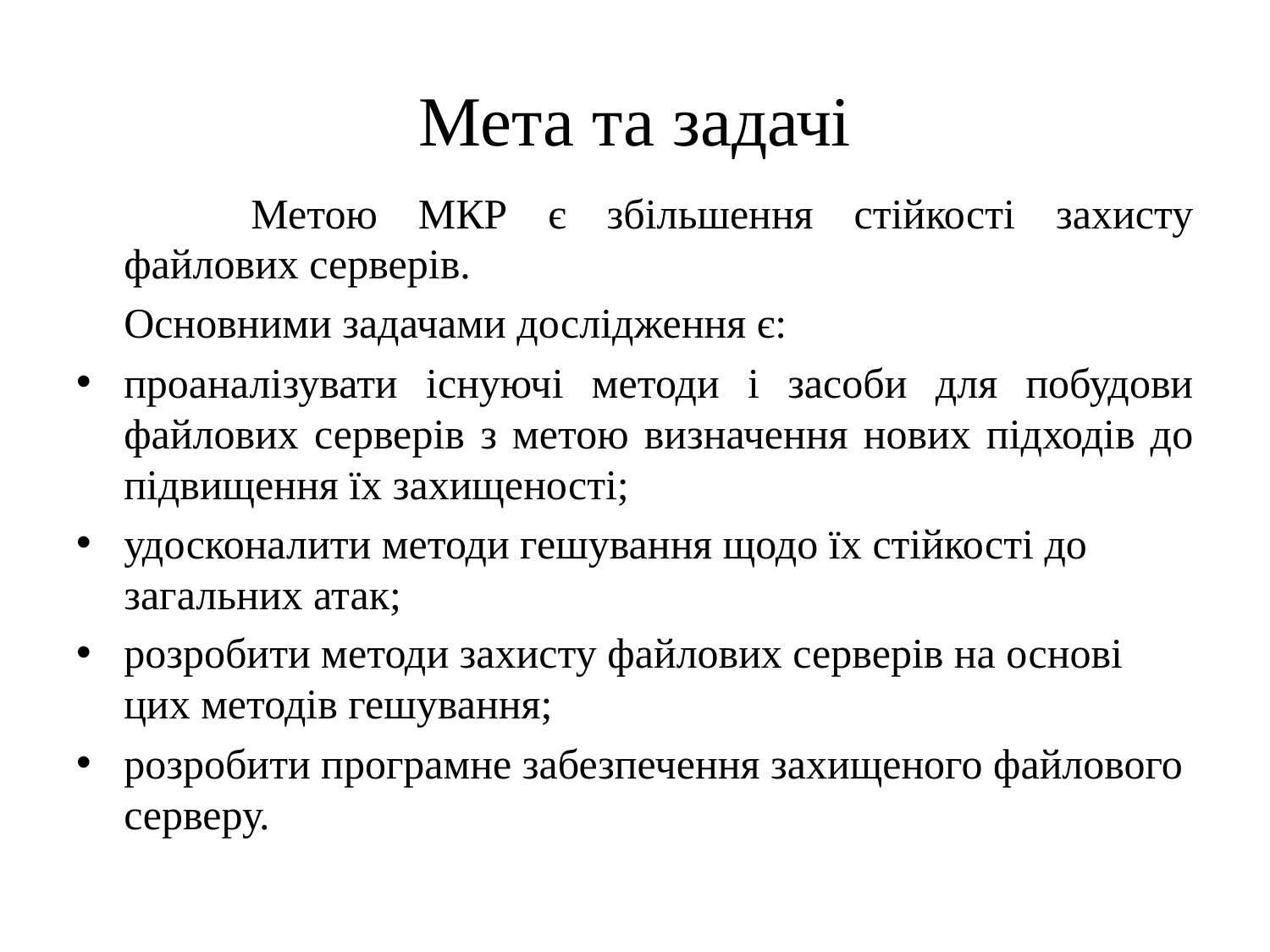

# Мета та задачі
		Метою МКР є збільшення стійкості захисту файлових серверів.
	Основними задачами дослідження є:
проаналізувати існуючі методи і засоби для побудови файлових серверів з метою визначення нових підходів до підвищення їх захищеності;
удосконалити методи гешування щодо їх стійкості до загальних атак;
розробити методи захисту файлових серверів на основі цих методів гешування;
розробити програмне забезпечення захищеного файлового серверу.